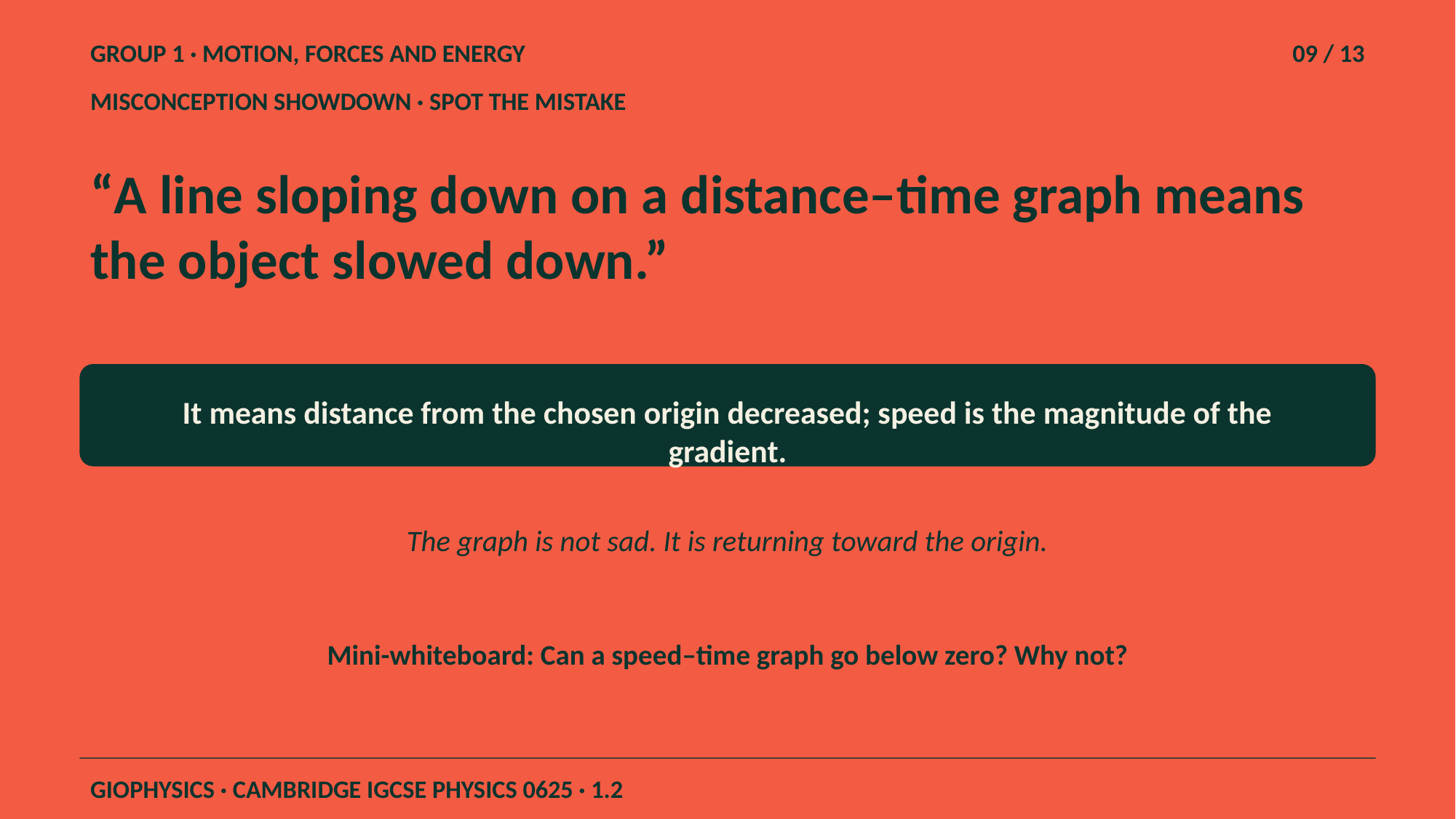

GROUP 1 · MOTION, FORCES AND ENERGY
09 / 13
MISCONCEPTION SHOWDOWN · SPOT THE MISTAKE
“A line sloping down on a distance–time graph means the object slowed down.”

It means distance from the chosen origin decreased; speed is the magnitude of the gradient.
The graph is not sad. It is returning toward the origin.
Mini-whiteboard: Can a speed–time graph go below zero? Why not?

GIOPHYSICS · CAMBRIDGE IGCSE PHYSICS 0625 · 1.2